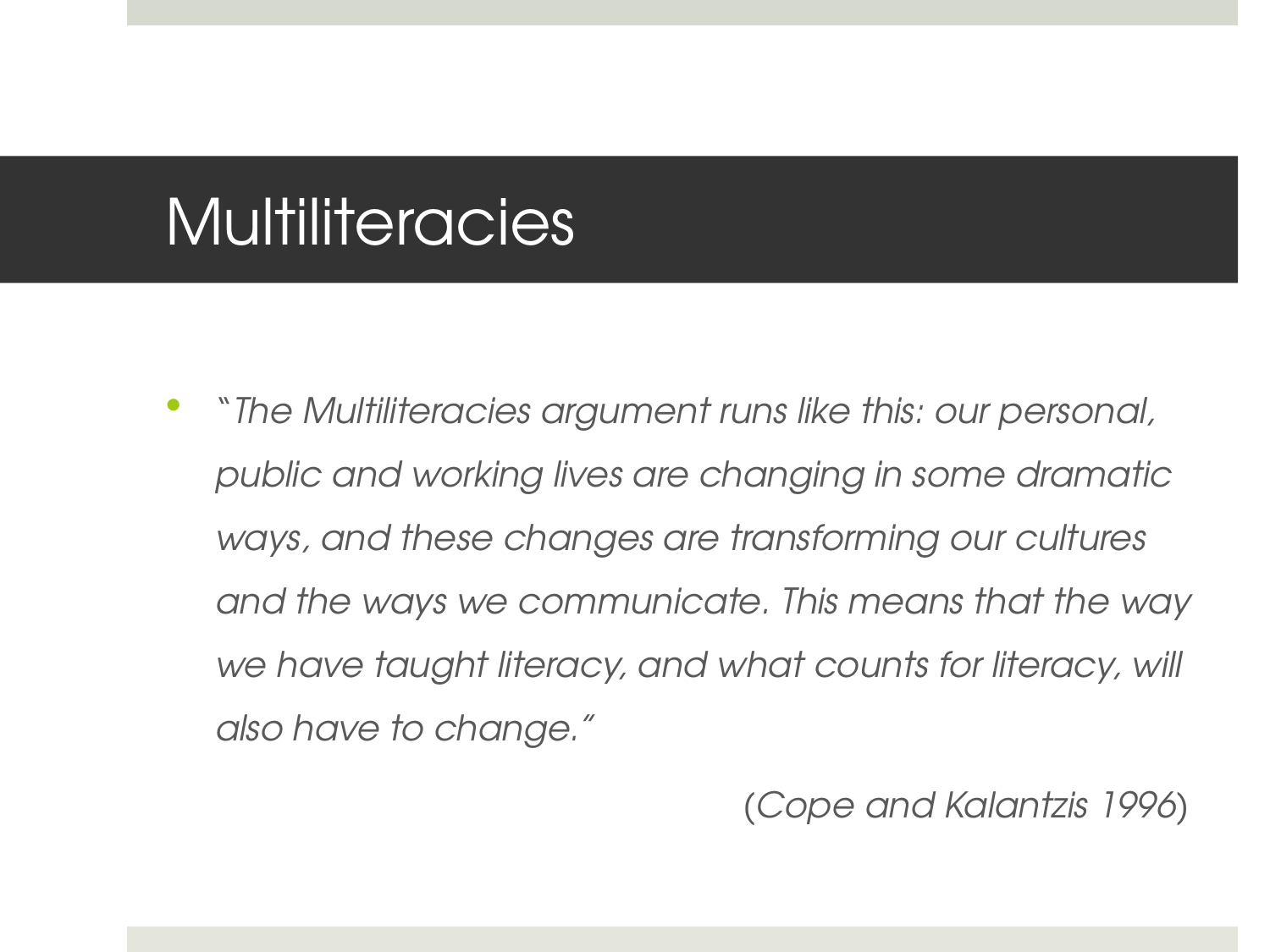

# Multiliteracies
“The Multiliteracies argument runs like this: our personal, public and working lives are changing in some dramatic ways, and these changes are transforming our cultures and the ways we communicate. This means that the way we have taught literacy, and what counts for literacy, will also have to change.”
 (Cope and Kalantzis 1996)